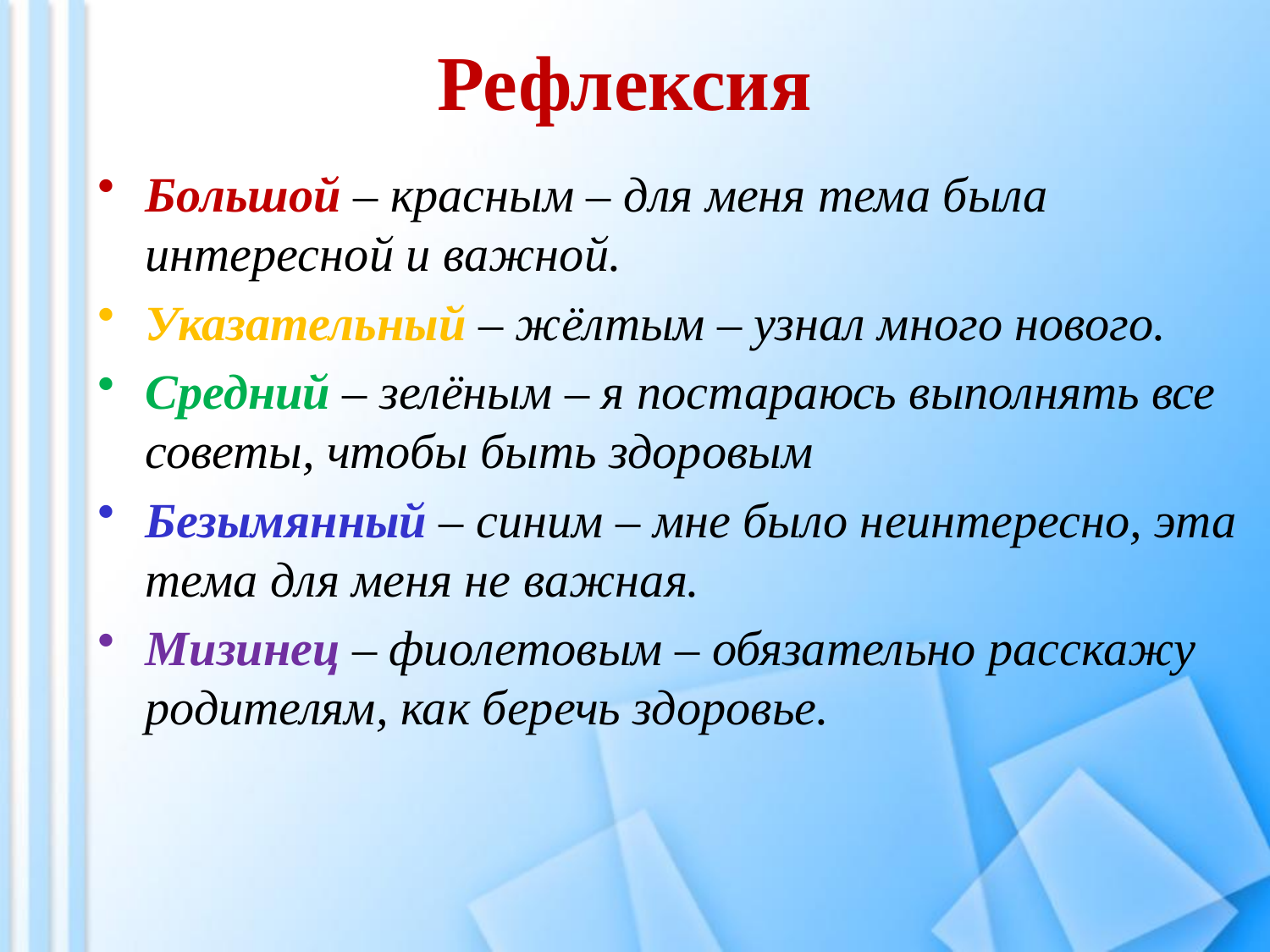

# Рефлексия
Большой – красным – для меня тема была интересной и важной.
Указательный – жёлтым – узнал много нового.
Средний – зелёным – я постараюсь выполнять все советы, чтобы быть здоровым
Безымянный – синим – мне было неинтересно, эта тема для меня не важная.
Мизинец – фиолетовым – обязательно расскажу родителям, как беречь здоровье.